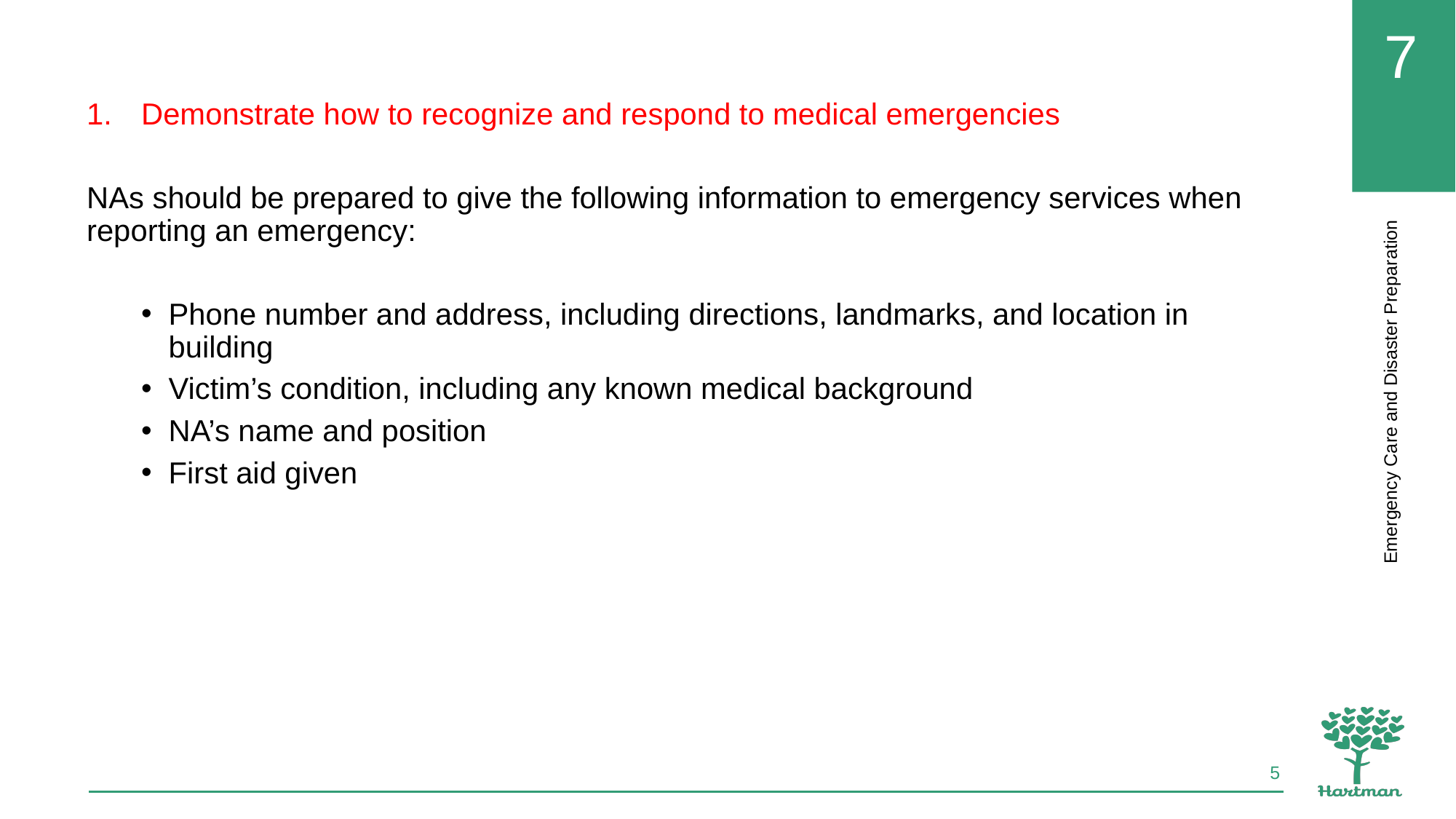

Demonstrate how to recognize and respond to medical emergencies

NAs should be prepared to give the following information to emergency services when reporting an emergency:

Phone number and address, including directions, landmarks, and location in building
Victim’s condition, including any known medical background
NA’s name and position
First aid given

5